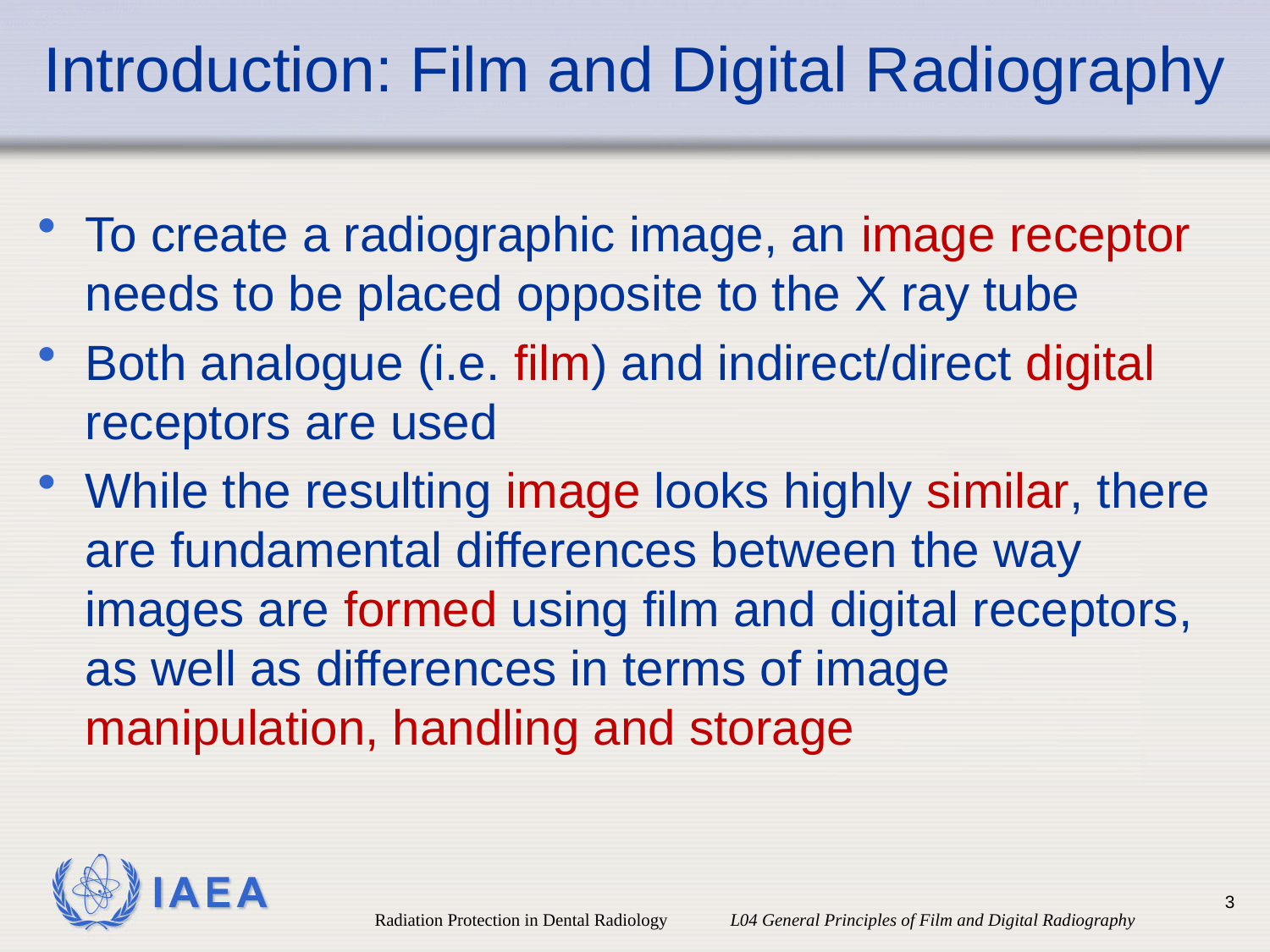

# Introduction: Film and Digital Radiography
To create a radiographic image, an image receptor needs to be placed opposite to the X ray tube
Both analogue (i.e. film) and indirect/direct digital receptors are used
While the resulting image looks highly similar, there are fundamental differences between the way images are formed using film and digital receptors, as well as differences in terms of image manipulation, handling and storage

3
Radiation Protection in Dental Radiology              L04 General Principles of Film and Digital Radiography